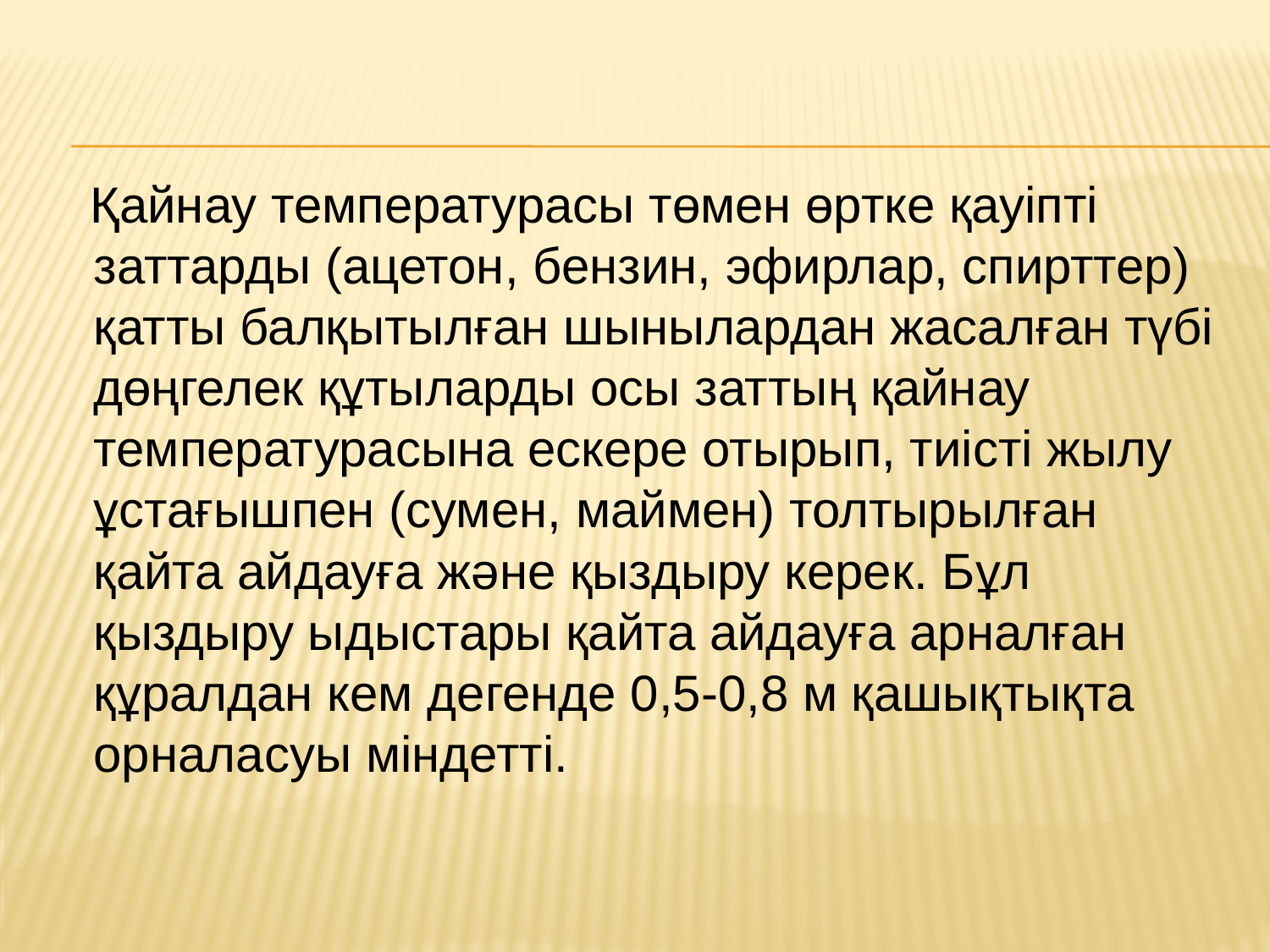

Қайнау температурасы төмен өртке қауіпті заттарды (ацетон, бензин, эфирлар, спирттер) қатты балқытылған шынылардан жасалған түбі дөңгелек құтыларды осы заттың қайнау температурасына ескере отырып, тиісті жылу ұстағышпен (сумен, маймен) толтырылған қайта айдауға және қыздыру керек. Бұл қыздыру ыдыстары қайта айдауға арналған құралдан кем дегенде 0,5-0,8 м қашықтықта орналасуы міндетті.